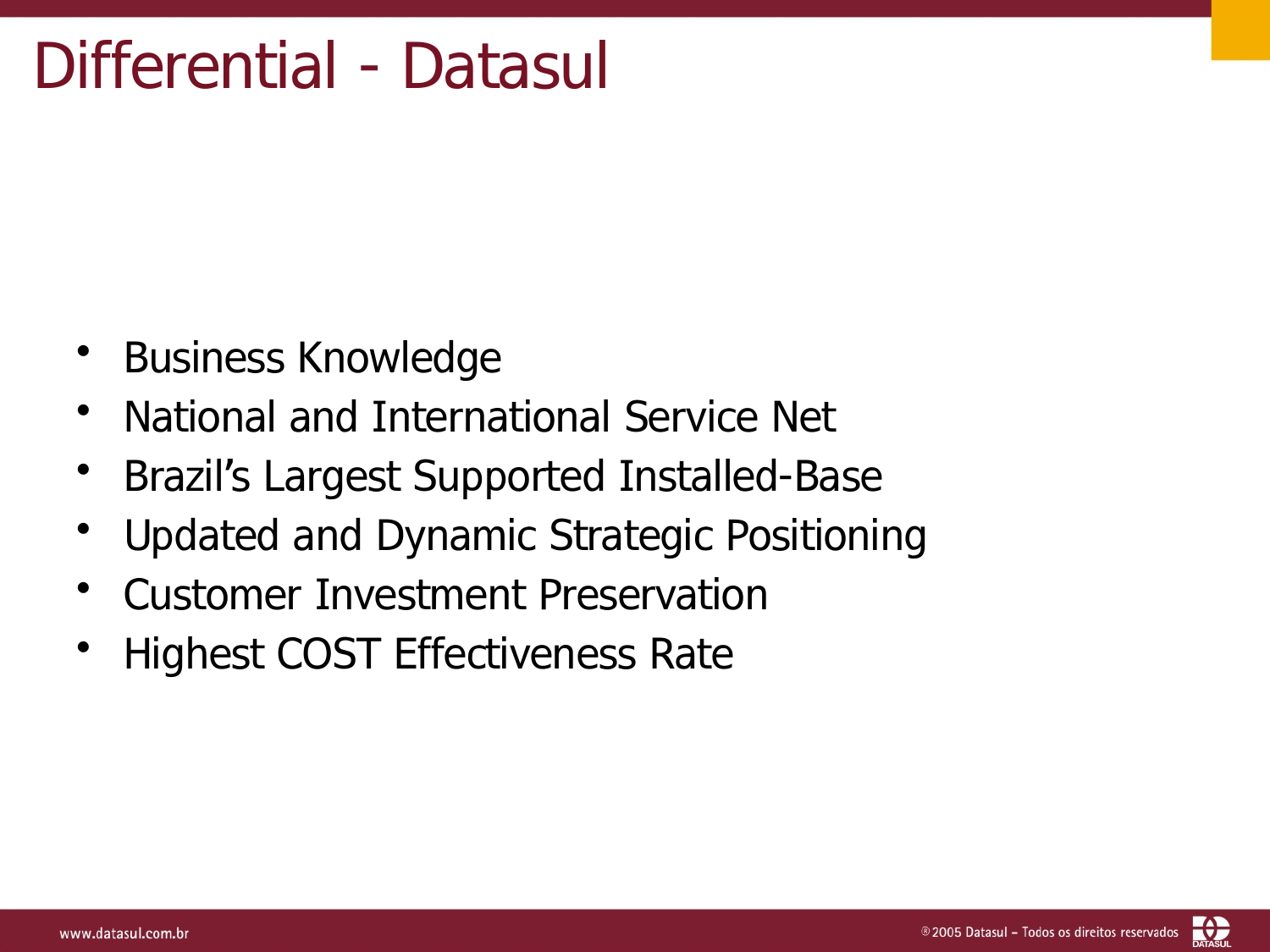

# Differential - Datasul

Business Knowledge
National and International Service Net
Brazil’s Largest Supported Installed-Base
Updated and Dynamic Strategic Positioning
Customer Investment Preservation
Highest COST Effectiveness Rate